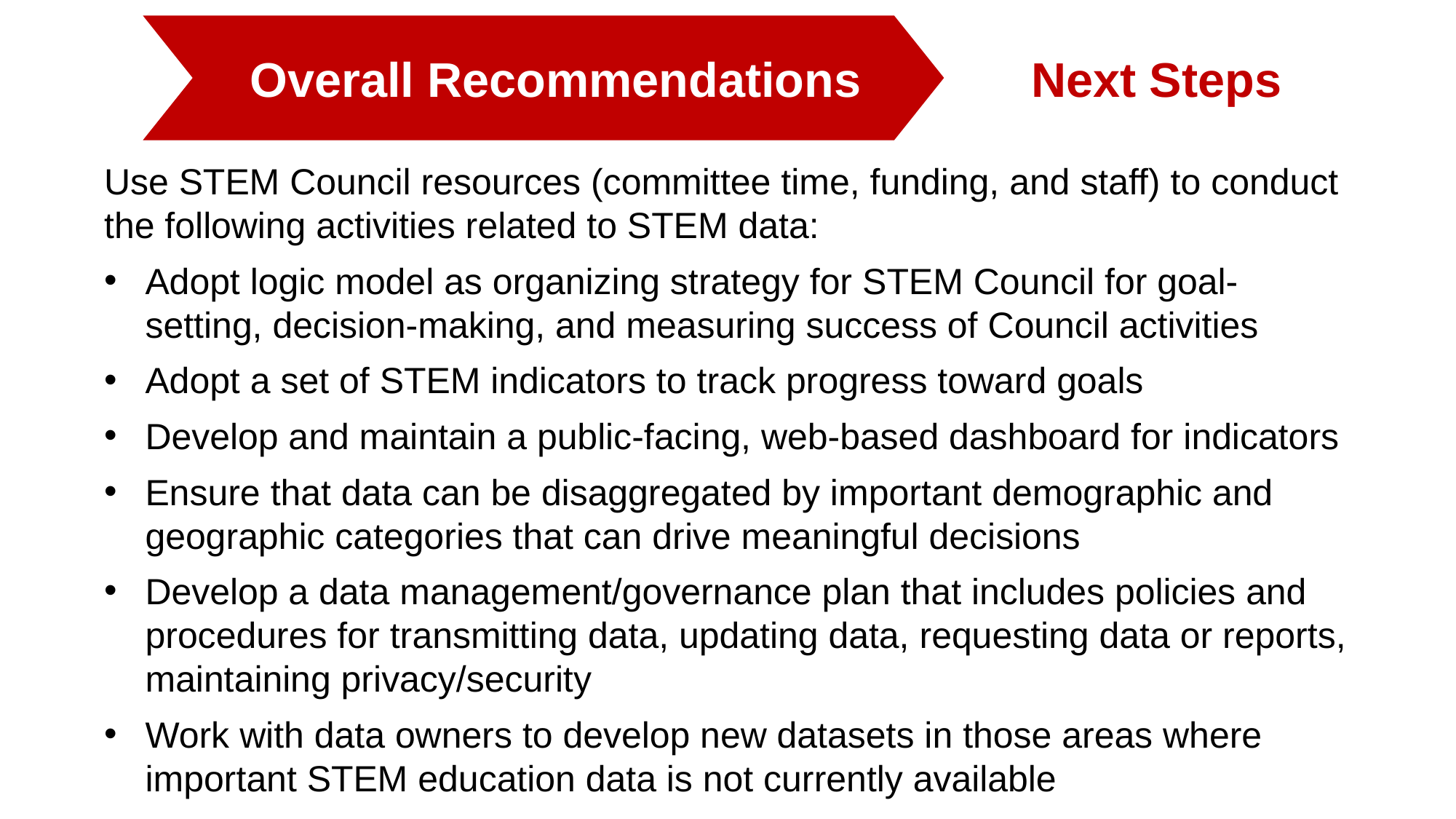

Overall Recommendations
Next Steps
Use STEM Council resources (committee time, funding, and staff) to conduct the following activities related to STEM data:
Adopt logic model as organizing strategy for STEM Council for goal-setting, decision-making, and measuring success of Council activities
Adopt a set of STEM indicators to track progress toward goals
Develop and maintain a public-facing, web-based dashboard for indicators
Ensure that data can be disaggregated by important demographic and geographic categories that can drive meaningful decisions
Develop a data management/governance plan that includes policies and procedures for transmitting data, updating data, requesting data or reports, maintaining privacy/security
Work with data owners to develop new datasets in those areas where important STEM education data is not currently available